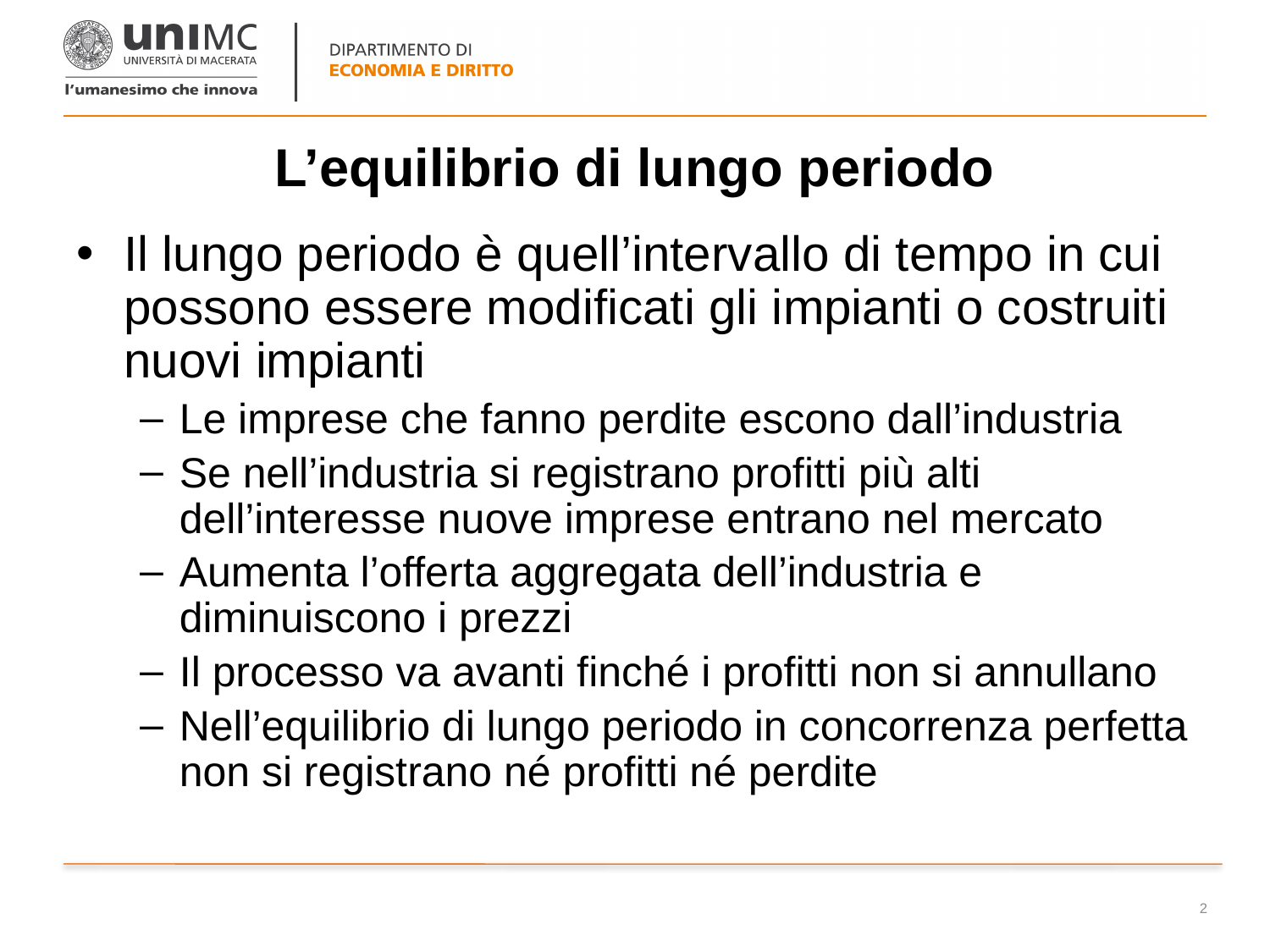

# L’equilibrio di lungo periodo
Il lungo periodo è quell’intervallo di tempo in cui possono essere modificati gli impianti o costruiti nuovi impianti
Le imprese che fanno perdite escono dall’industria
Se nell’industria si registrano profitti più alti dell’interesse nuove imprese entrano nel mercato
Aumenta l’offerta aggregata dell’industria e diminuiscono i prezzi
Il processo va avanti finché i profitti non si annullano
Nell’equilibrio di lungo periodo in concorrenza perfetta non si registrano né profitti né perdite
2